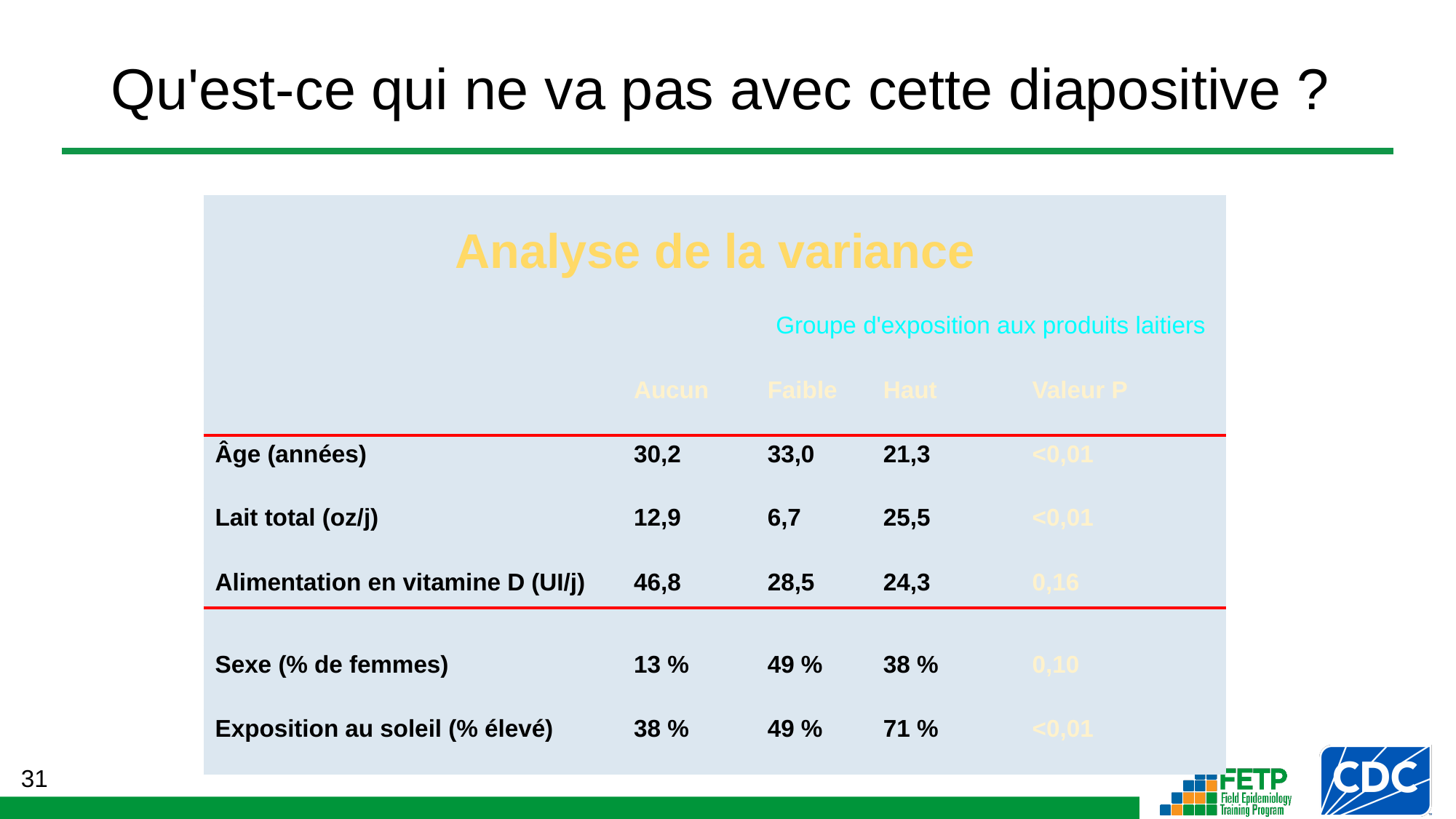

# Qu'est-ce qui ne va pas avec cette diapositive ?
| Analyse de la variance |  |  |  |  |
| --- | --- | --- | --- | --- |
|  |  | Groupe d'exposition aux produits laitiers |  |  |
|  | Aucun | Faible | Haut | Valeur P |
| Âge (années) | 30,2 | 33,0 | 21,3 | <0,01 |
| Lait total (oz/j) | 12,9 | 6,7 | 25,5 | <0,01 |
| Alimentation en vitamine D (UI/j) | 46,8 | 28,5 | 24,3 | 0,16 |
|  |  |  |  |  |
| Sexe (% de femmes) | 13 % | 49 % | 38 % | 0,10 |
| Exposition au soleil (% élevé) | 38 % | 49 % | 71 % | <0,01 |